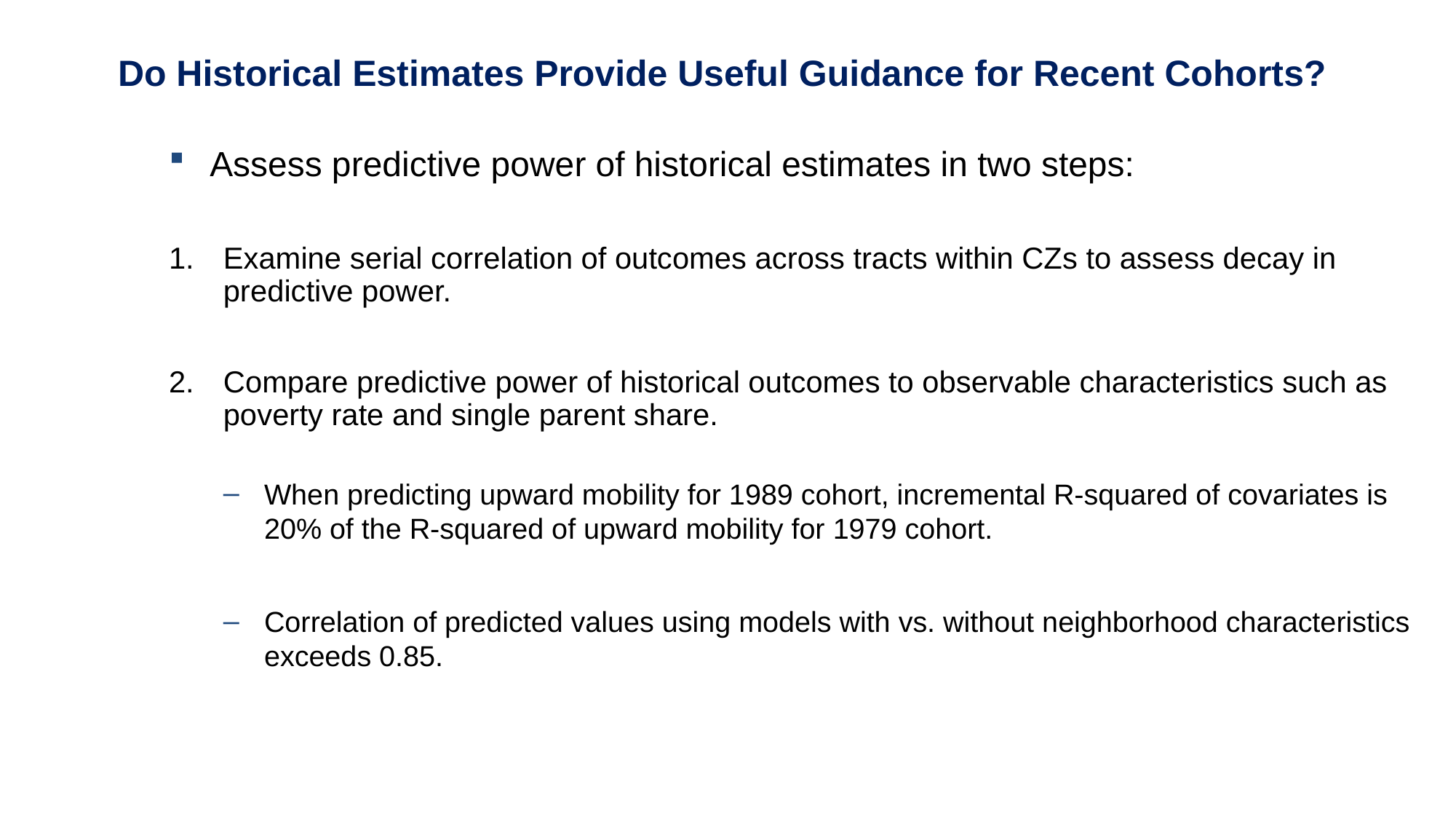

Do Historical Estimates Provide Useful Guidance for Recent Cohorts?
Assess predictive power of historical estimates in two steps:

Examine serial correlation of outcomes across tracts within CZs to assess decay in predictive power.

Compare predictive power of historical outcomes to observable characteristics such as poverty rate and single parent share.

When predicting upward mobility for 1989 cohort, incremental R-squared of covariates is 20% of the R-squared of upward mobility for 1979 cohort.

Correlation of predicted values using models with vs. without neighborhood characteristics exceeds 0.85.